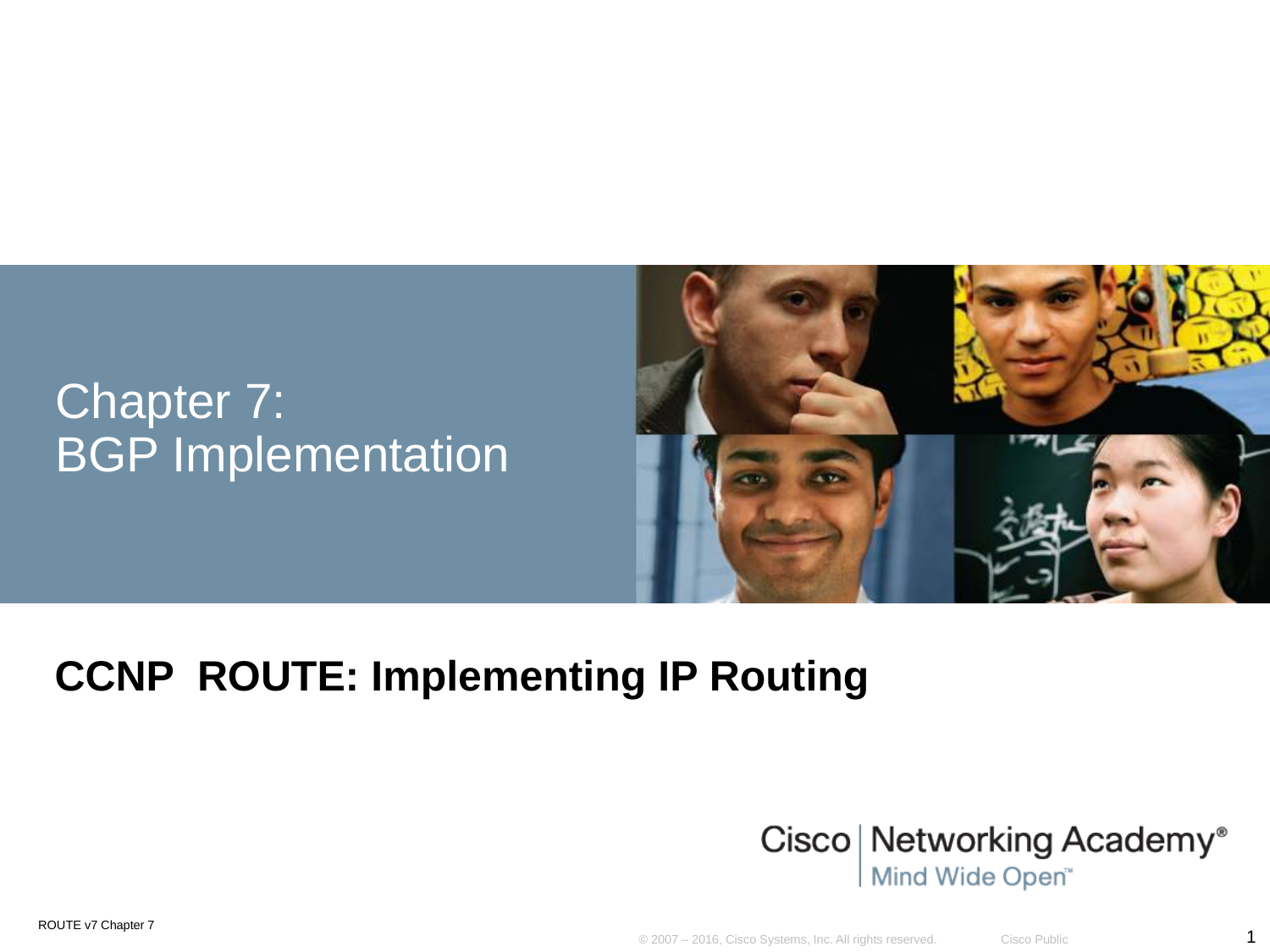

# Chapter 7: BGP Implementation
CCNP  ROUTE: Implementing IP Routing